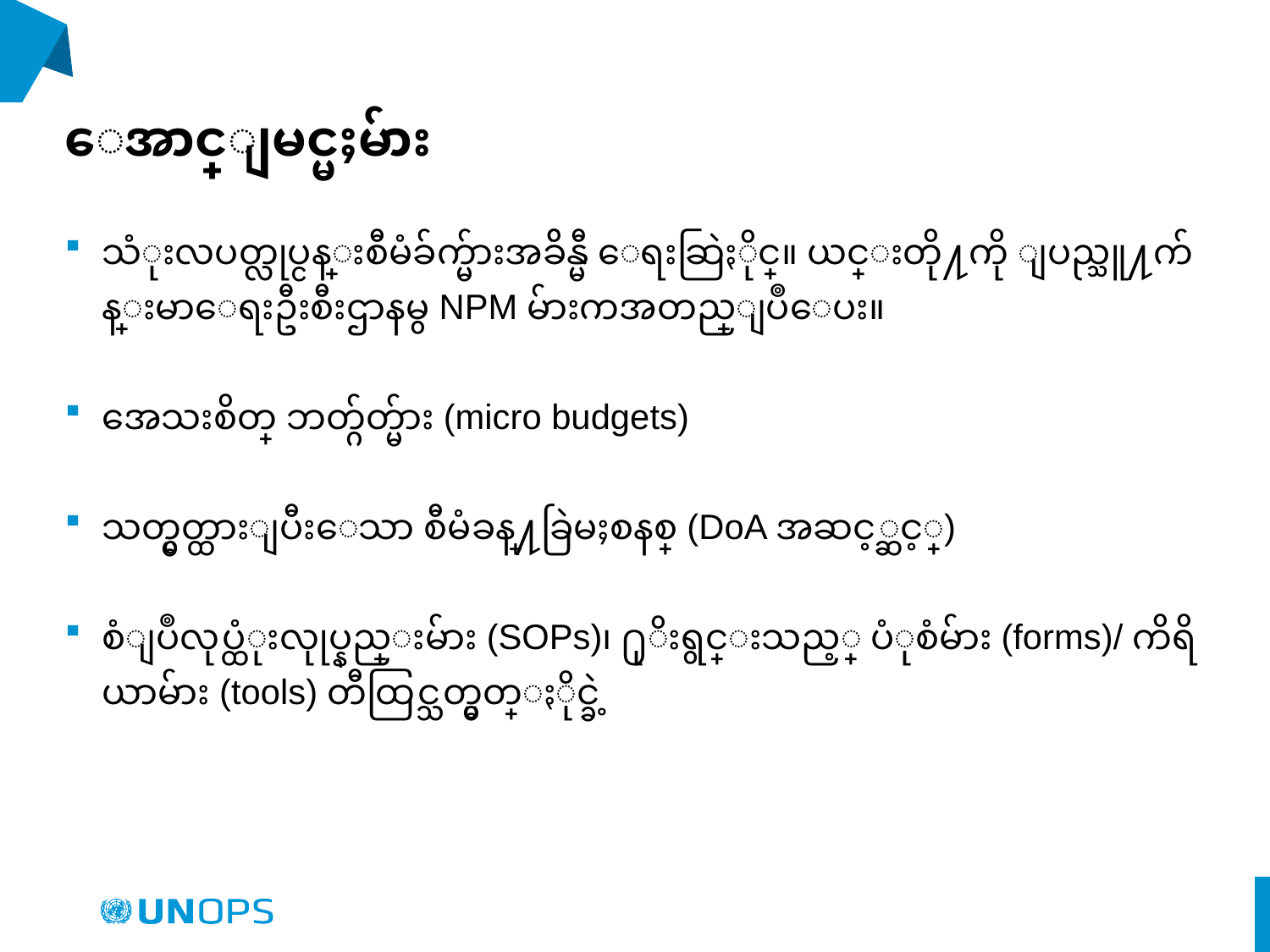

# ေအာင္ျမင္မႈမ်ား
သံုးလပတ္လုပ္ငန္းစီမံခ်က္မ်ားအခ်ိန္မီ ေရးဆြဲႏိုင္။ ယင္းတို႔ကို ျပည္သူ႔က်န္းမာေရးဦးစီးဌာနမွ NPM မ်ားကအတည္ျပဳေပး။

အေသးစိတ္ ဘတ္ဂ်တ္မ်ား (micro budgets)

သတ္မွတ္ထားျပီးေသာ စီမံခန္႔ခြဲမႈစနစ္ (DoA အဆင့္ဆင့္)

စံျပဳလုပ္ထံုးလုုပ္နည္းမ်ား (SOPs)၊ ႐ုိးရွင္းသည့္ ပံုစံမ်ား (forms)/ ကိရိယာမ်ား (tools) တီထြင္သတ္မွတ္ႏိုင္ခဲ့